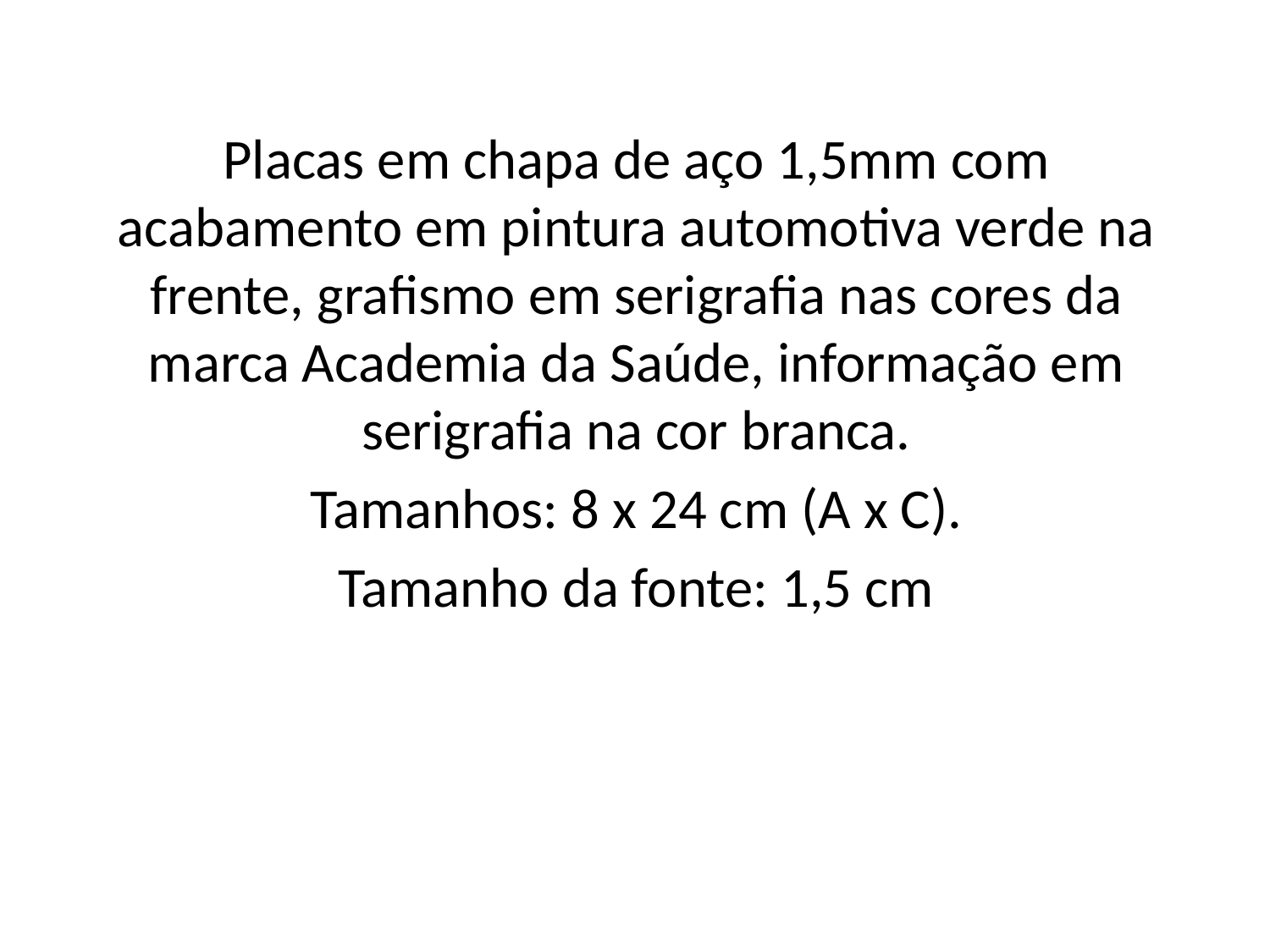

Placas em chapa de aço 1,5mm com acabamento em pintura automotiva verde na frente, grafismo em serigrafia nas cores da marca Academia da Saúde, informação em serigrafia na cor branca.
Tamanhos: 8 x 24 cm (A x C).
Tamanho da fonte: 1,5 cm